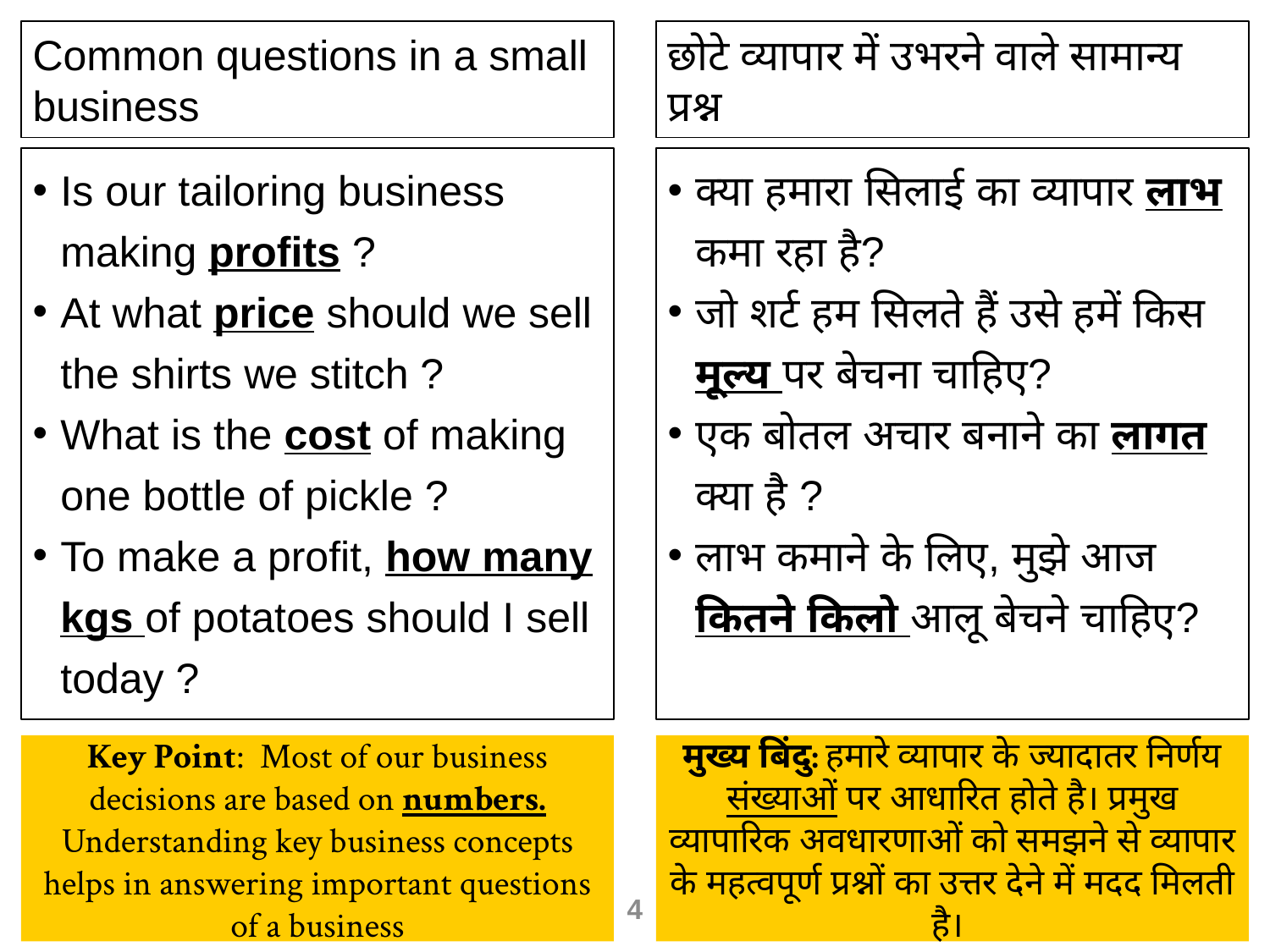

Common questions in a small business
छोटे व्यापार में उभरने वाले सामान्य प्रश्न
Is our tailoring business making profits ?
At what price should we sell the shirts we stitch ?
What is the cost of making one bottle of pickle ?
To make a profit, how many kgs of potatoes should I sell today ?

क्या हमारा सिलाई का व्यापार लाभ कमा रहा है?
जो शर्ट हम सिलते हैं उसे हमें किस मूल्य पर बेचना चाहिए?
एक बोतल अचार बनाने का लागत क्या है ?
लाभ कमाने के लिए, मुझे आज कितने किलो आलू बेचने चाहिए?

Key Point:  Most of our business decisions are based on numbers. Understanding key business concepts helps in answering important questions of a business
मुख्य बिंदु: हमारे व्यापार के ज्यादातर निर्णय संख्याओं पर आधारित होते है। प्रमुख व्यापारिक अवधारणाओं को समझने से व्यापार के महत्वपूर्ण प्रश्नों का उत्तर देने में मदद मिलती है।
4